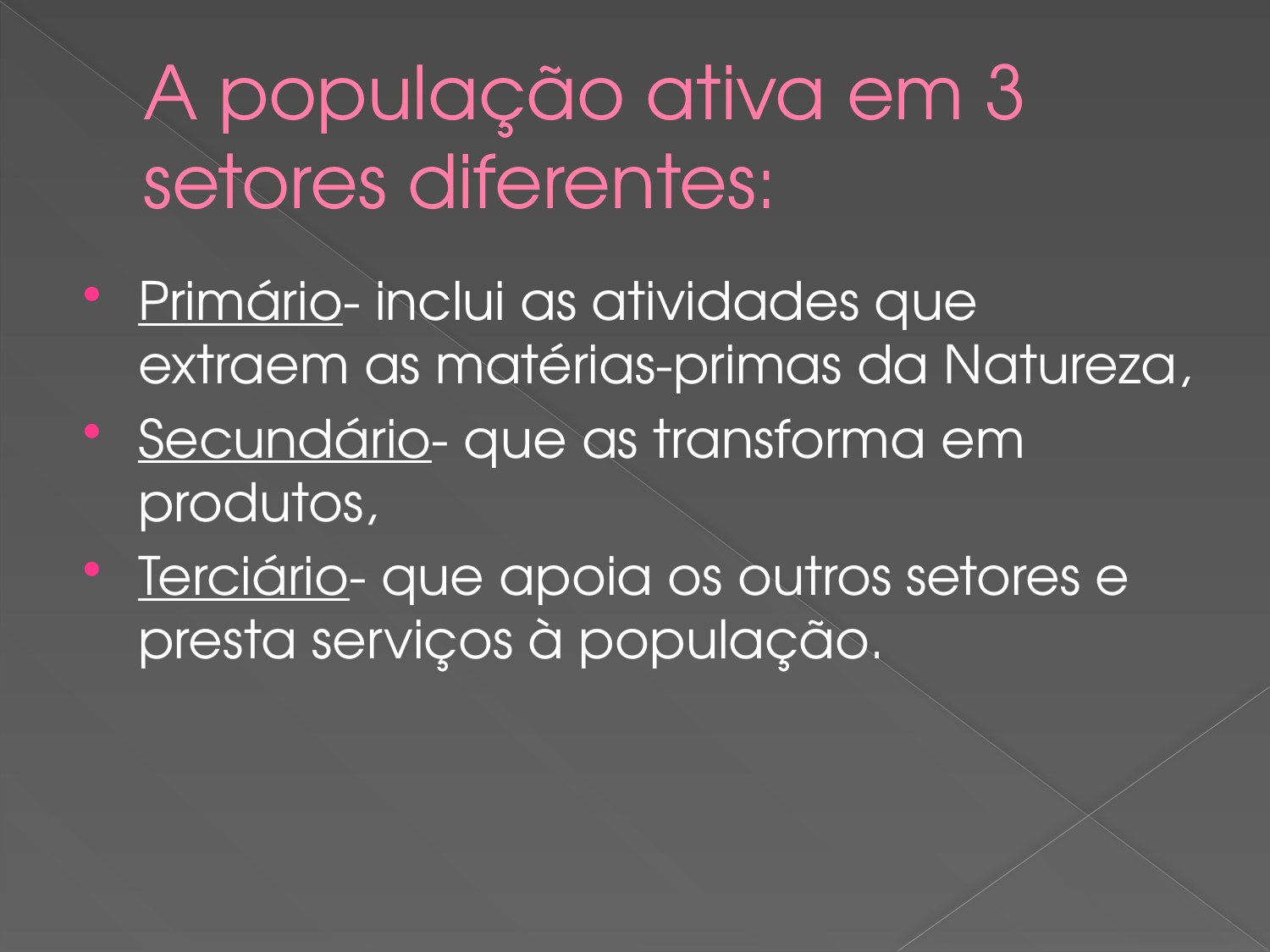

# A população ativa em 3 setores diferentes:
Primário- inclui as atividades que extraem as matérias-primas da Natureza,
Secundário- que as transforma em produtos,
Terciário- que apoia os outros setores e presta serviços à população.